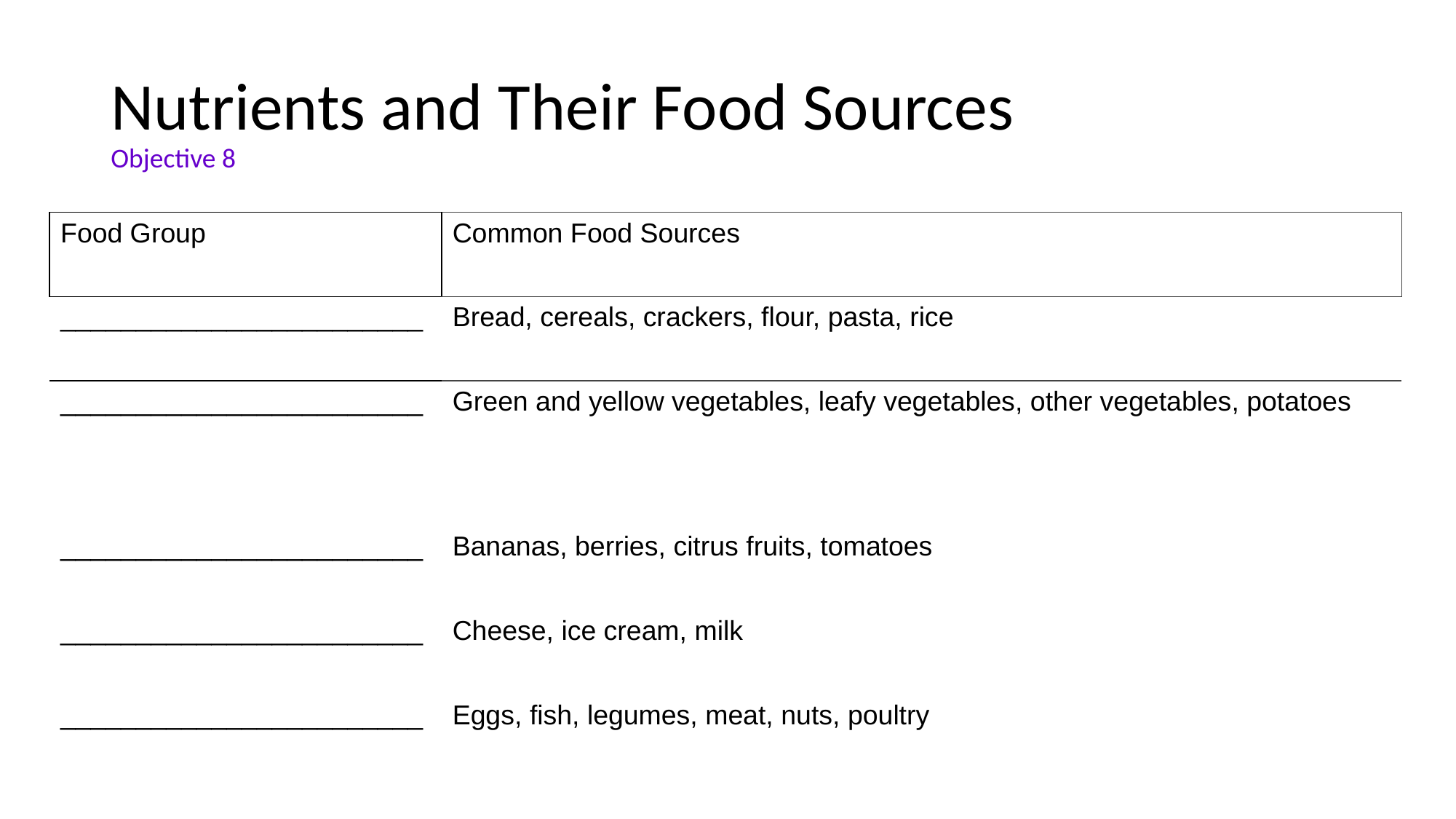

# Nutrients and Their Food Sources Objective 8
| Food Group | Common Food Sources |
| --- | --- |
| \_\_\_\_\_\_\_\_\_\_\_\_\_\_\_\_\_\_\_\_\_\_\_\_ | Bread, cereals, crackers, flour, pasta, rice |
| \_\_\_\_\_\_\_\_\_\_\_\_\_\_\_\_\_\_\_\_\_\_\_\_ | Green and yellow vegetables, leafy vegetables, other vegetables, potatoes |
| \_\_\_\_\_\_\_\_\_\_\_\_\_\_\_\_\_\_\_\_\_\_\_\_ | Bananas, berries, citrus fruits, tomatoes |
| \_\_\_\_\_\_\_\_\_\_\_\_\_\_\_\_\_\_\_\_\_\_\_\_ | Cheese, ice cream, milk |
| \_\_\_\_\_\_\_\_\_\_\_\_\_\_\_\_\_\_\_\_\_\_\_\_ | Eggs, fish, legumes, meat, nuts, poultry |